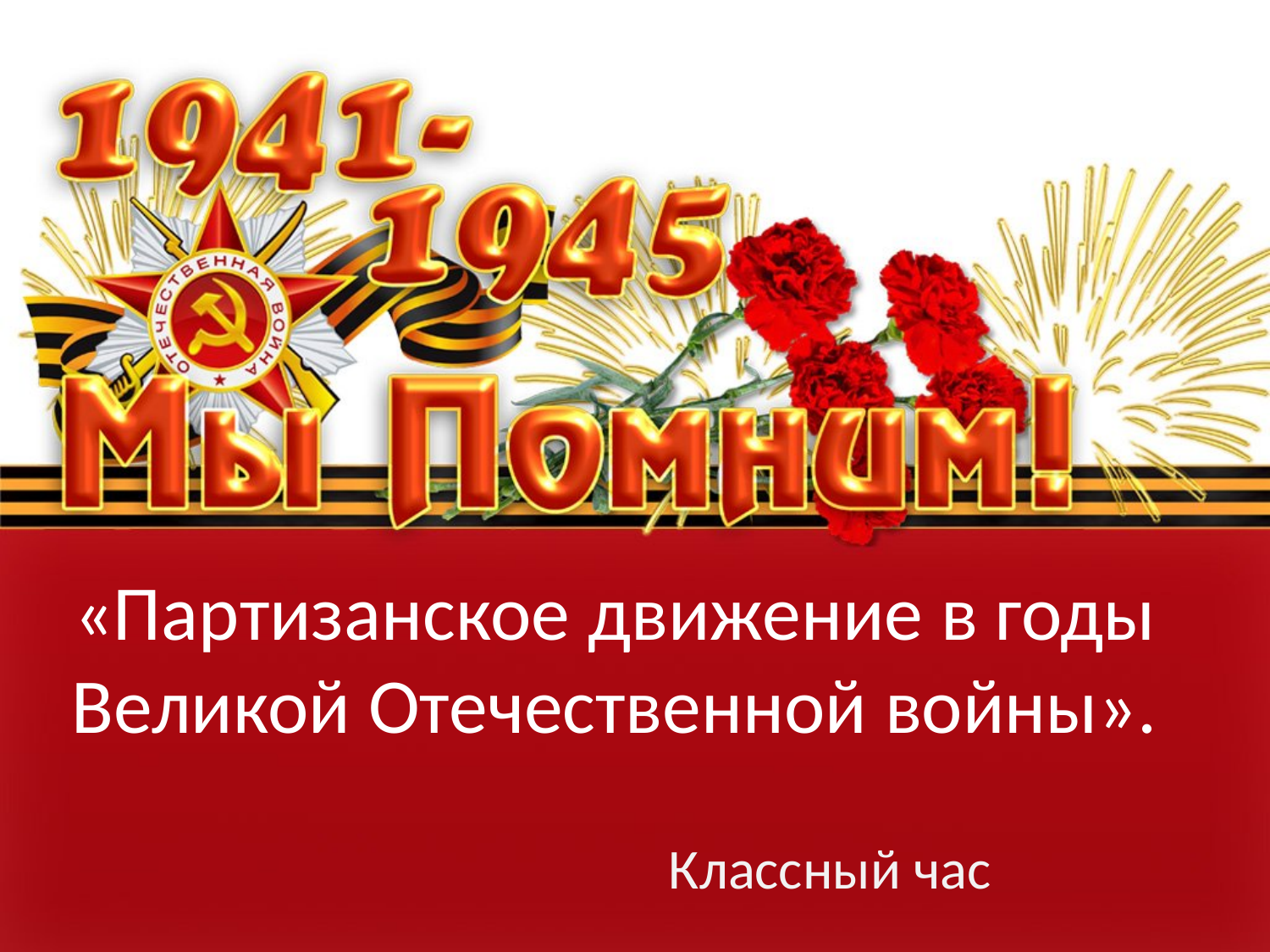

# «Партизанское движение в годы Великой Отечественной войны».
Классный час